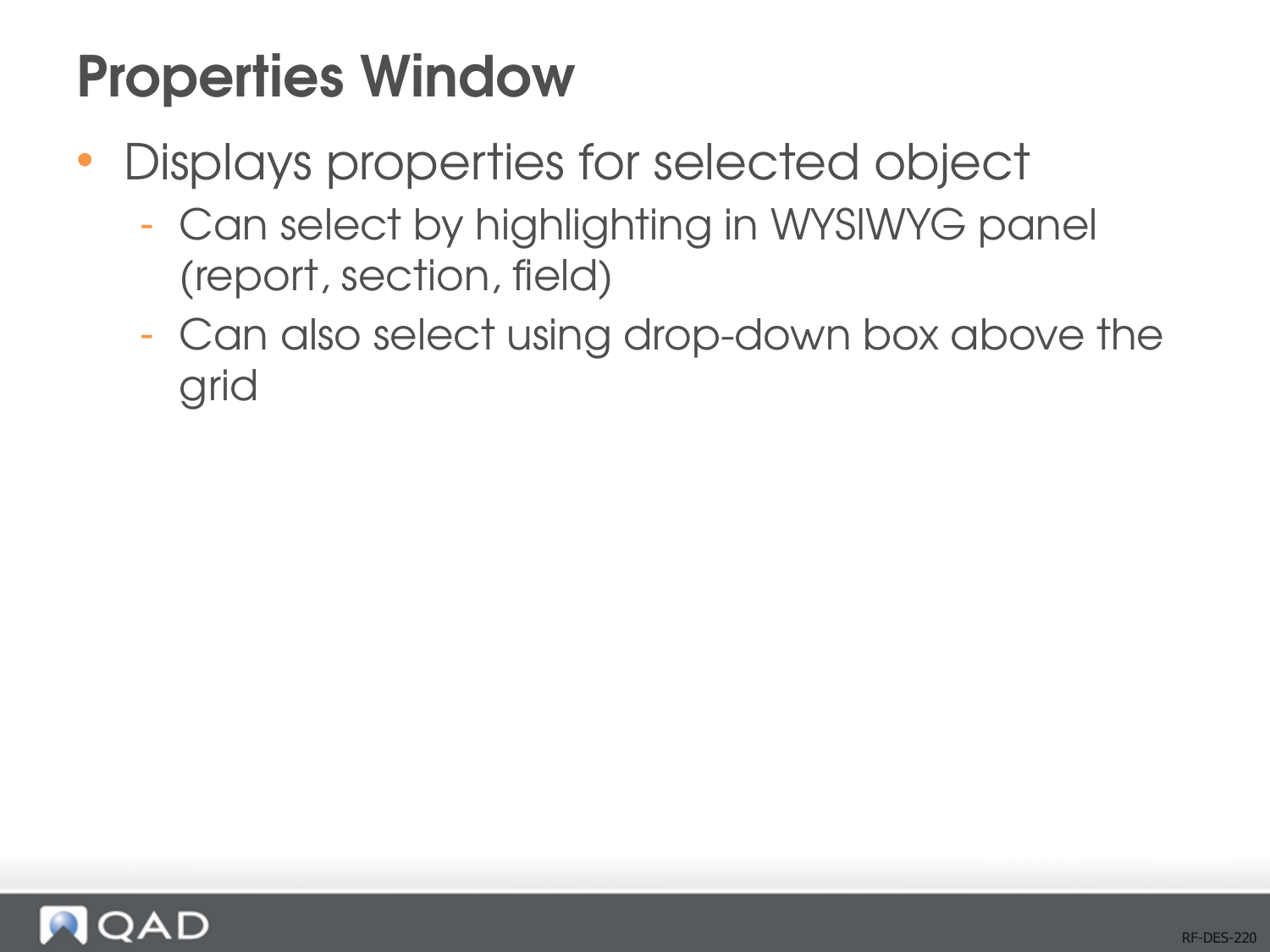

# Properties Window
Displays properties for selected object
Can select by highlighting in WYSIWYG panel (report, section, field)
Can also select using drop-down box above the grid
RF-DES-220